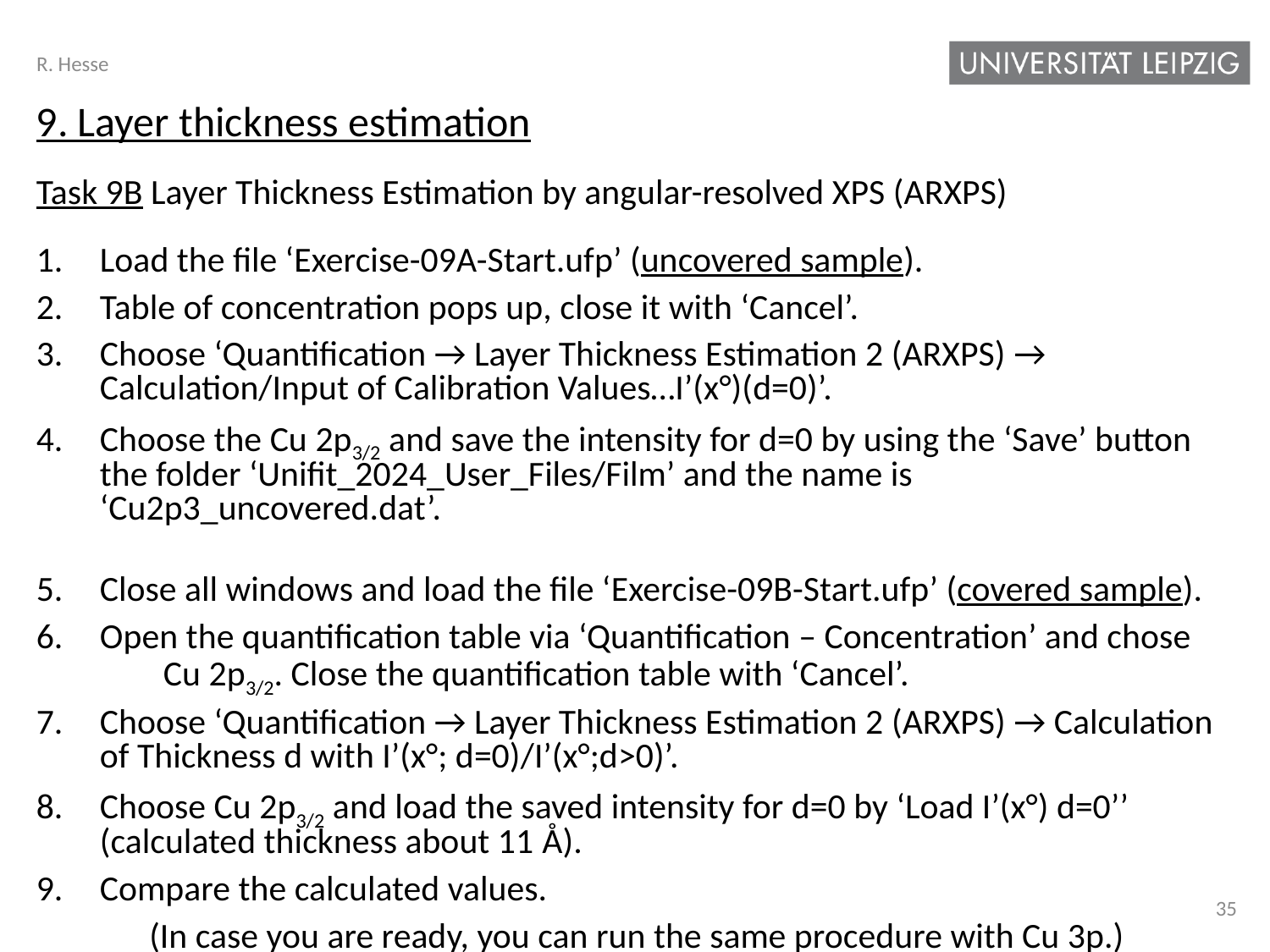

R. Hesse
9. Layer thickness estimation
Task 9B Layer Thickness Estimation by angular-resolved XPS (ARXPS)

Load the file ‘Exercise-09A-Start.ufp’ (uncovered sample).

Table of concentration pops up, close it with ‘Cancel’.

Choose ‘Quantification → Layer Thickness Estimation 2 (ARXPS) → Calculation/Input of Calibration Values…I’(x°)(d=0)’.

Choose the Cu 2p3/2 and save the intensity for d=0 by using the ‘Save’ button the folder ‘Unifit_2024_User_Files/Film’ and the name is ‘Cu2p3_uncovered.dat’.

Close all windows and load the file ‘Exercise-09B-Start.ufp’ (covered sample).

Open the quantification table via ‘Quantification – Concentration’ and chose
	Cu 2p3/2. Close the quantification table with ‘Cancel’.

Choose ‘Quantification → Layer Thickness Estimation 2 (ARXPS) → Calculation of Thickness d with I’(x°; d=0)/I’(x°;d>0)’.

Choose Cu 2p3/2 and load the saved intensity for d=0 by ‘Load I’(x°) d=0’’ (calculated thickness about 11 Å).

Compare the calculated values.

(In case you are ready, you can run the same procedure with Cu 3p.)
35